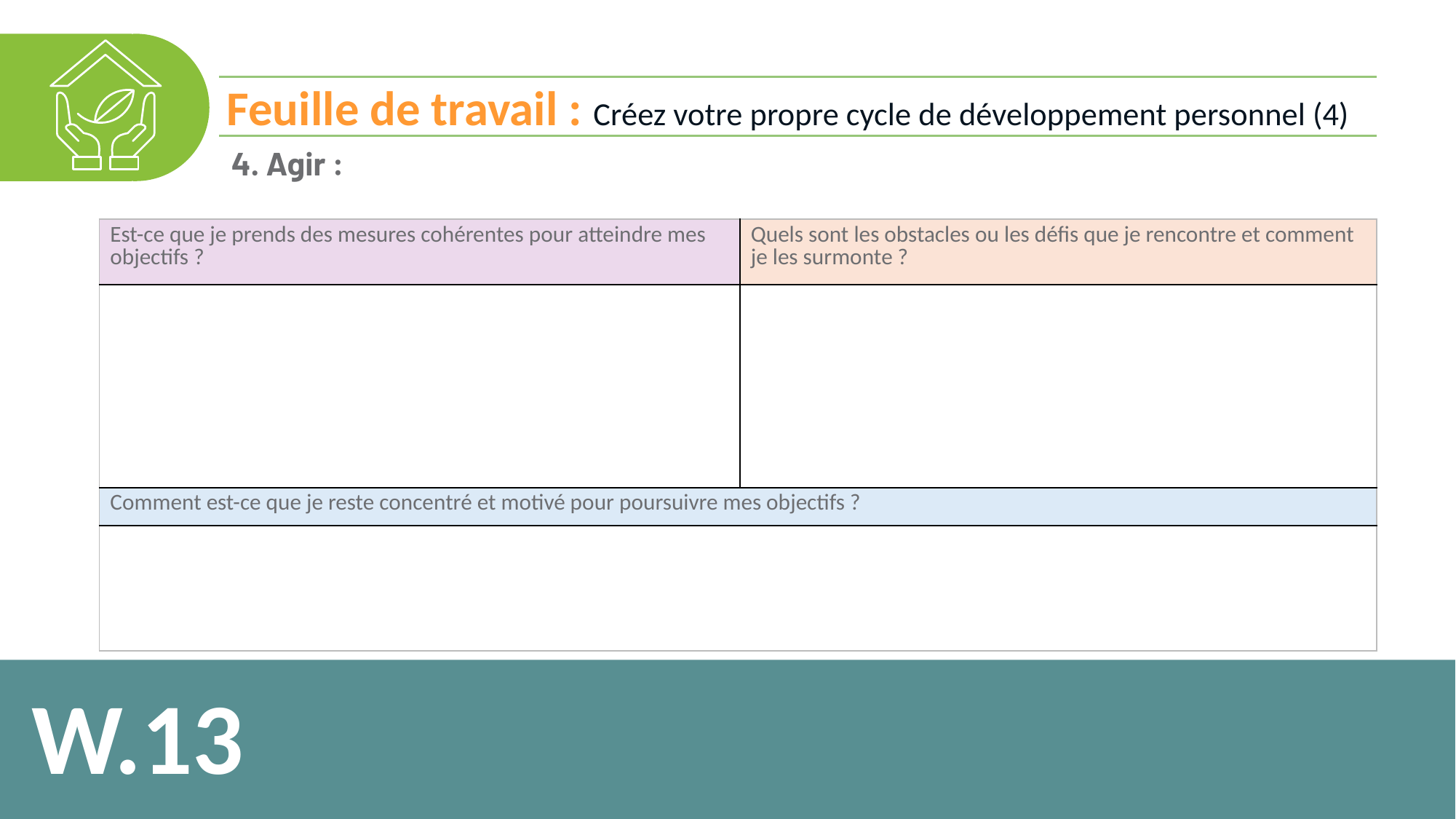

Feuille de travail : Créez votre propre cycle de développement personnel (4)

4. Agir :
| Est-ce que je prends des mesures cohérentes pour atteindre mes objectifs ? | Quels sont les obstacles ou les défis que je rencontre et comment je les surmonte ? |
| --- | --- |
|  |  |
| Comment est-ce que je reste concentré et motivé pour poursuivre mes objectifs ? |  |
|  |  |

W.13